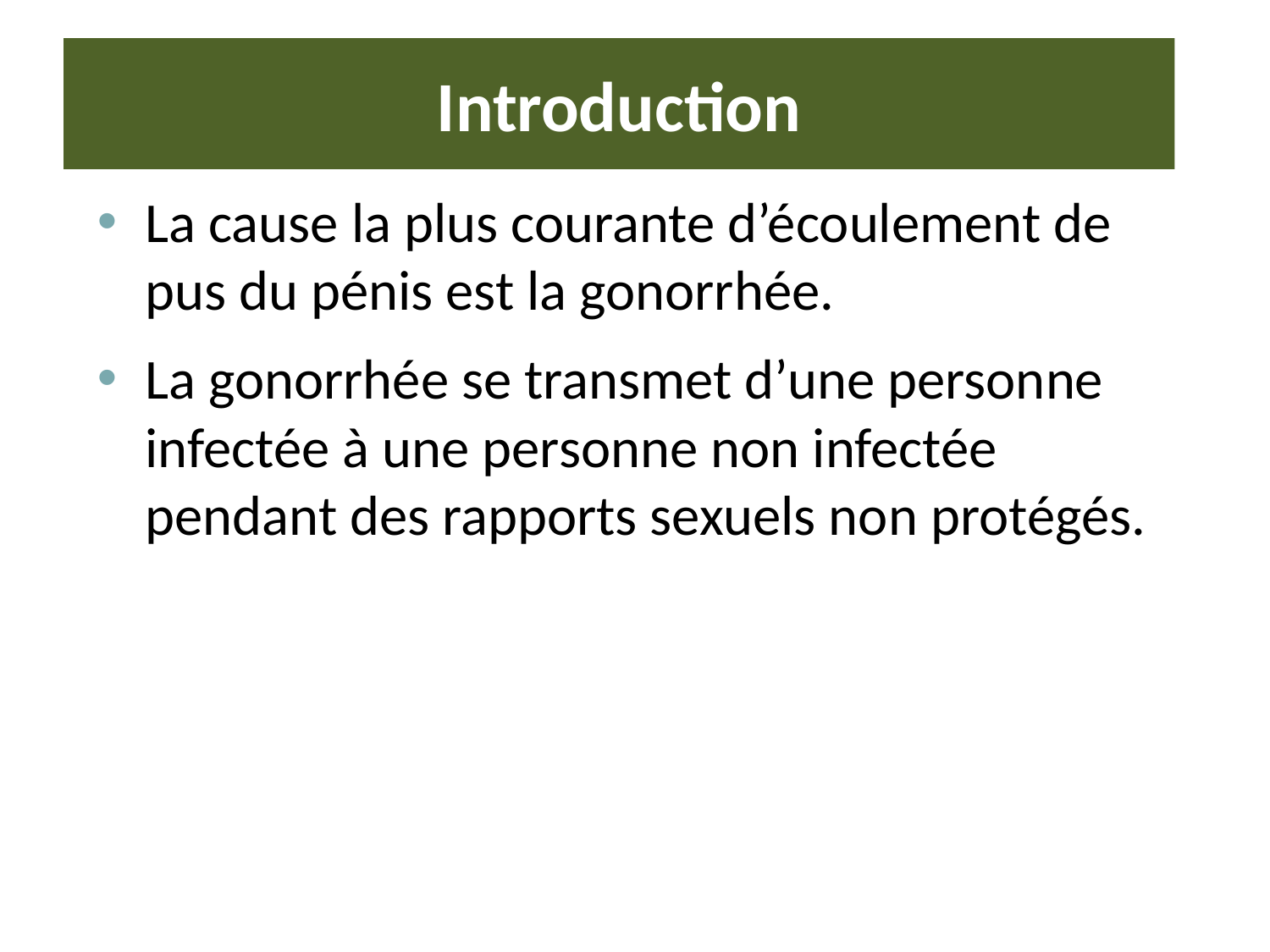

# Introduction
La cause la plus courante d’écoulement de pus du pénis est la gonorrhée.
La gonorrhée se transmet d’une personne infectée à une personne non infectée pendant des rapports sexuels non protégés.